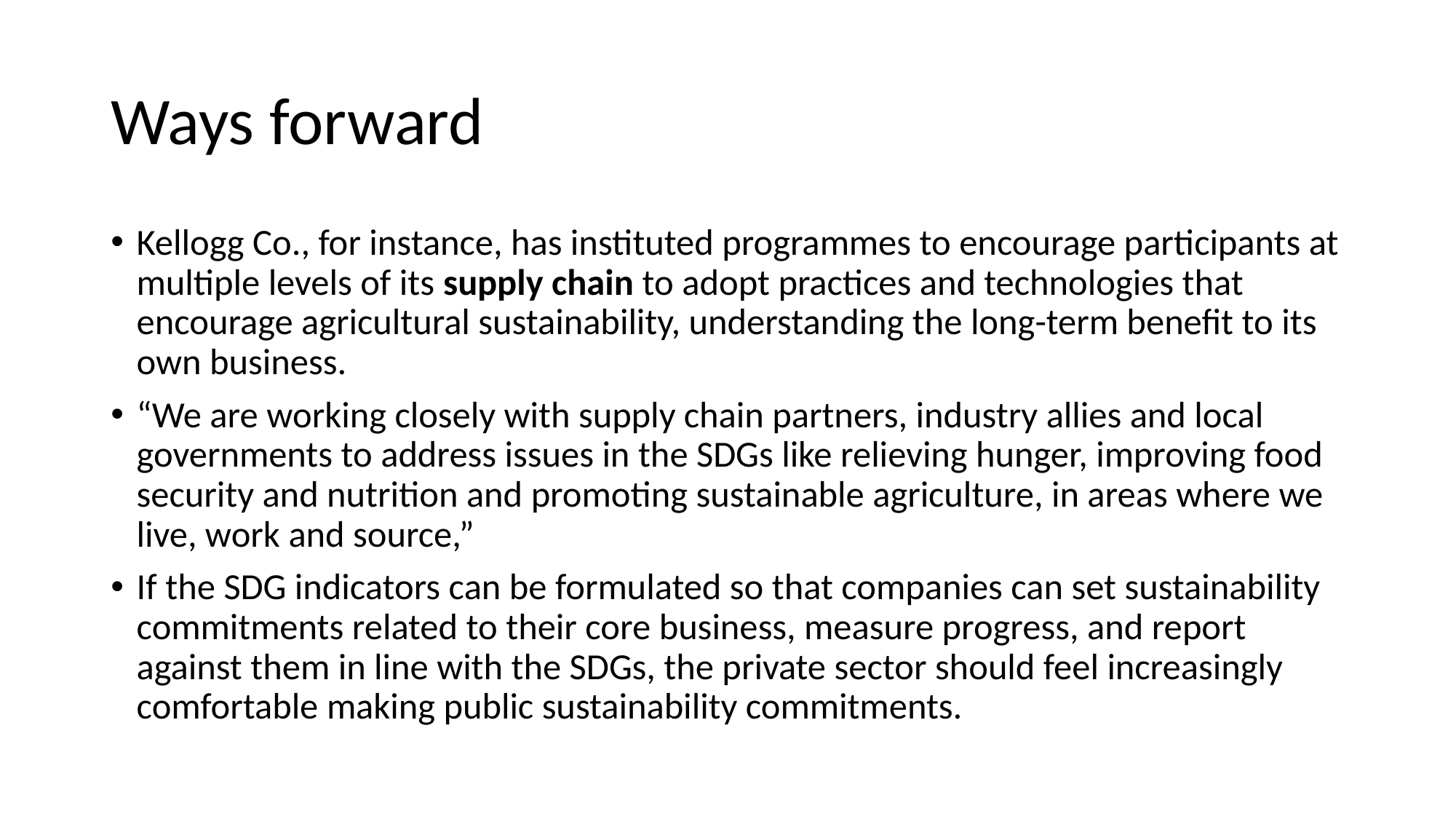

# Ways forward
Kellogg Co., for instance, has instituted programmes to encourage participants at multiple levels of its supply chain to adopt practices and technologies that encourage agricultural sustainability, understanding the long-term benefit to its own business.
“We are working closely with supply chain partners, industry allies and local governments to address issues in the SDGs like relieving hunger, improving food security and nutrition and promoting sustainable agriculture, in areas where we live, work and source,”
If the SDG indicators can be formulated so that companies can set sustainability commitments related to their core business, measure progress, and report against them in line with the SDGs, the private sector should feel increasingly comfortable making public sustainability commitments.